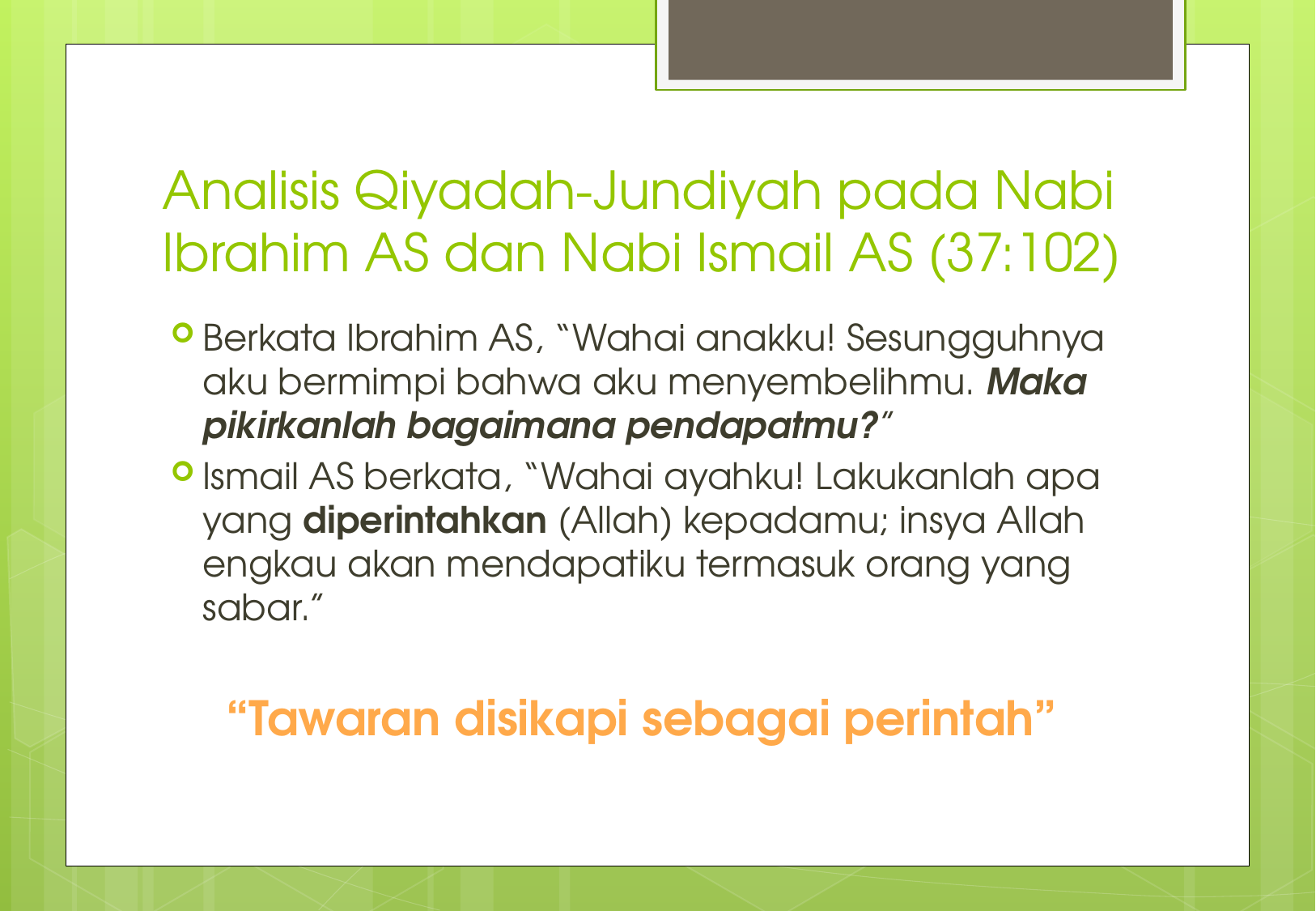

# Analisis Qiyadah-Jundiyah pada Nabi Ibrahim AS dan Nabi Ismail AS (37:102)
Berkata Ibrahim AS, “Wahai anakku! Sesungguhnya aku bermimpi bahwa aku menyembelihmu. Maka pikirkanlah bagaimana pendapatmu?”
Ismail AS berkata, “Wahai ayahku! Lakukanlah apa yang diperintahkan (Allah) kepadamu; insya Allah engkau akan mendapatiku termasuk orang yang sabar.”

“Tawaran disikapi sebagai perintah”